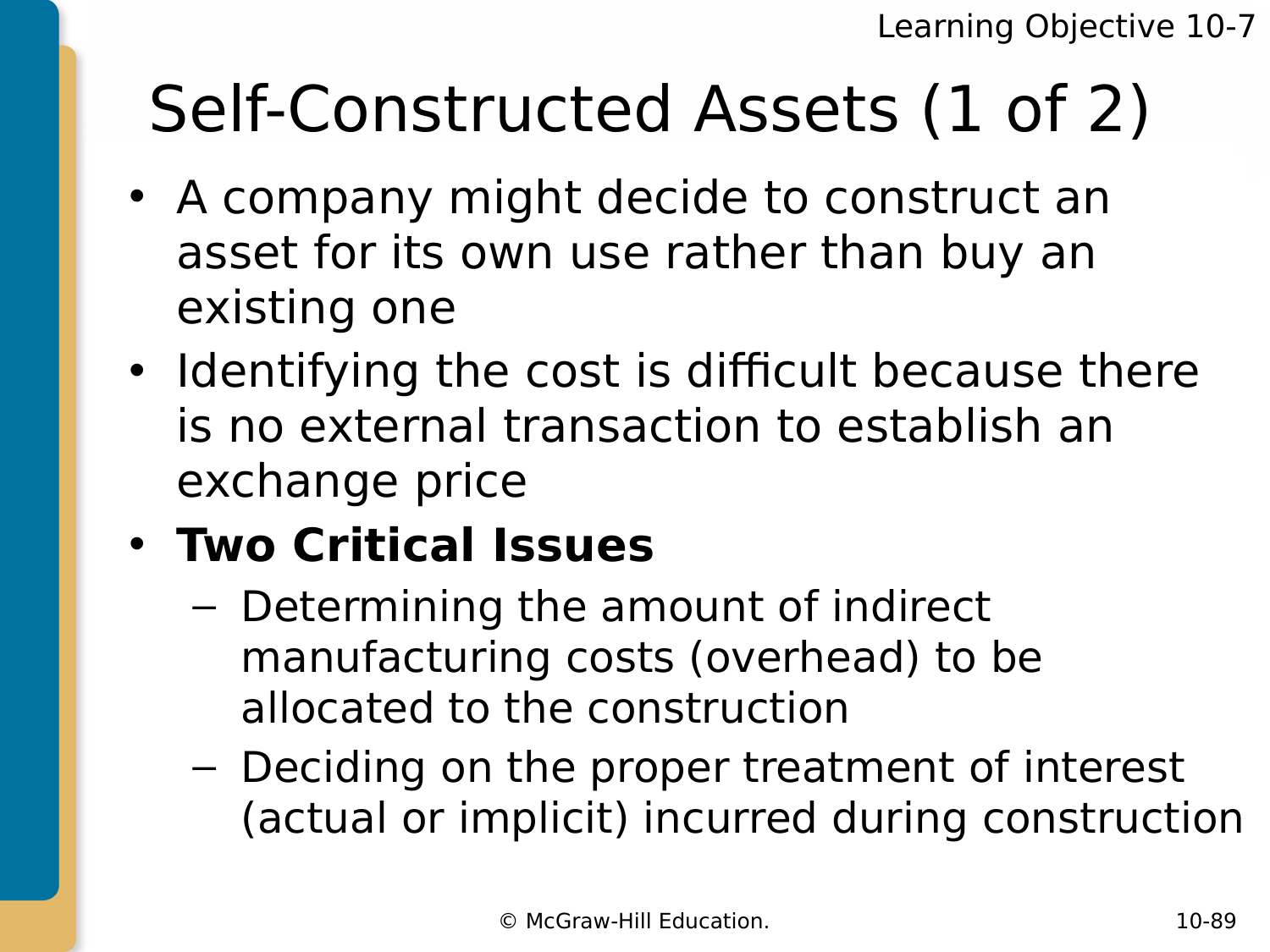

Learning Objective 10-7
# Self-Constructed Assets (1 of 2)
A company might decide to construct an asset for its own use rather than buy an existing one
Identifying the cost is difficult because there is no external transaction to establish an exchange price
Two Critical Issues
Determining the amount of indirect manufacturing costs (overhead) to be allocated to the construction
Deciding on the proper treatment of interest (actual or implicit) incurred during construction